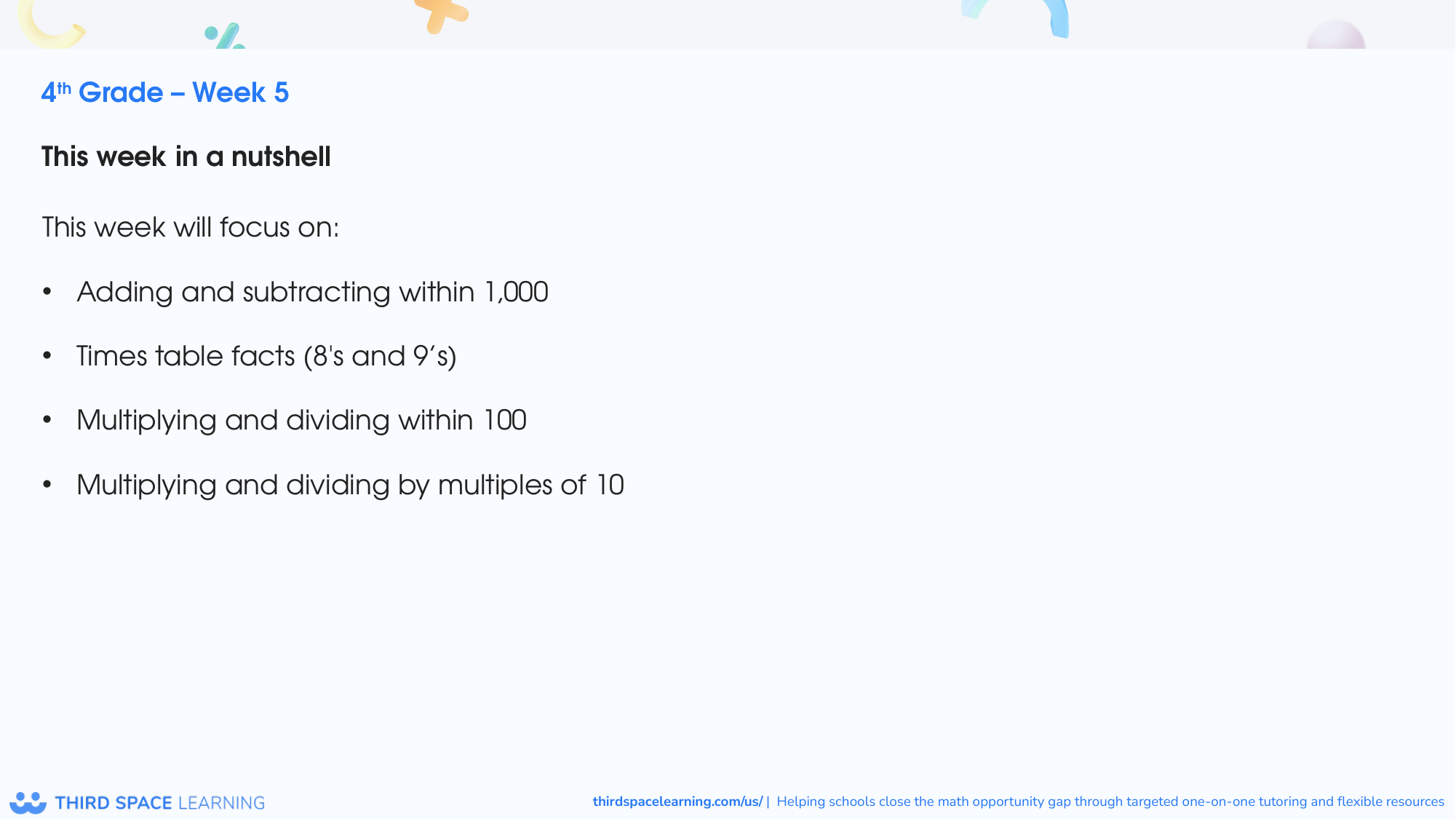

4th Grade – Week 5
This week in a nutshell
This week will focus on:
Adding and subtracting within 1,000
Times table facts (8's and 9’s)
Multiplying and dividing within 100
Multiplying and dividing by multiples of 10